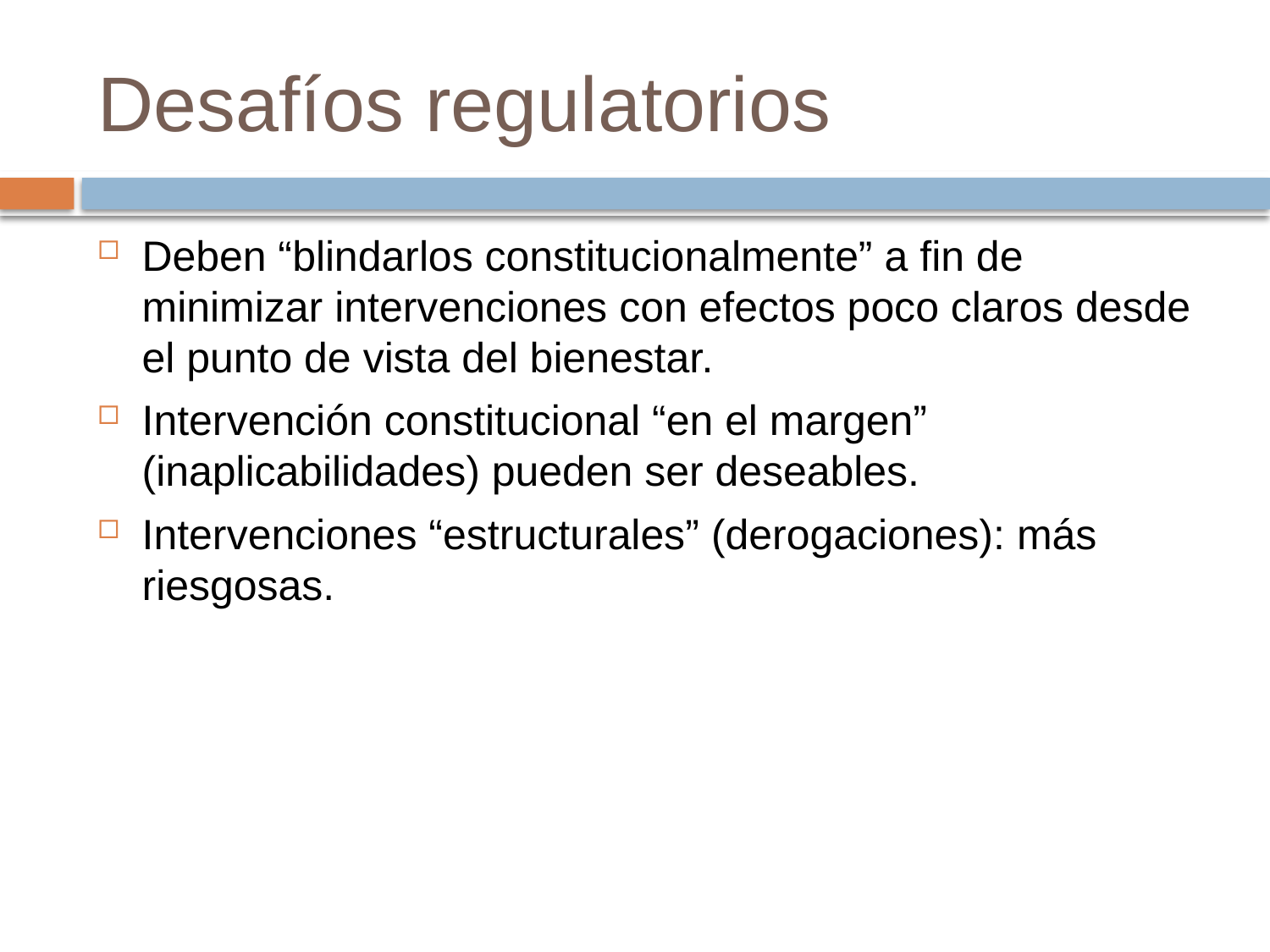

# Desafíos regulatorios
Deben “blindarlos constitucionalmente” a fin de minimizar intervenciones con efectos poco claros desde el punto de vista del bienestar.
Intervención constitucional “en el margen” (inaplicabilidades) pueden ser deseables.
Intervenciones “estructurales” (derogaciones): más riesgosas.